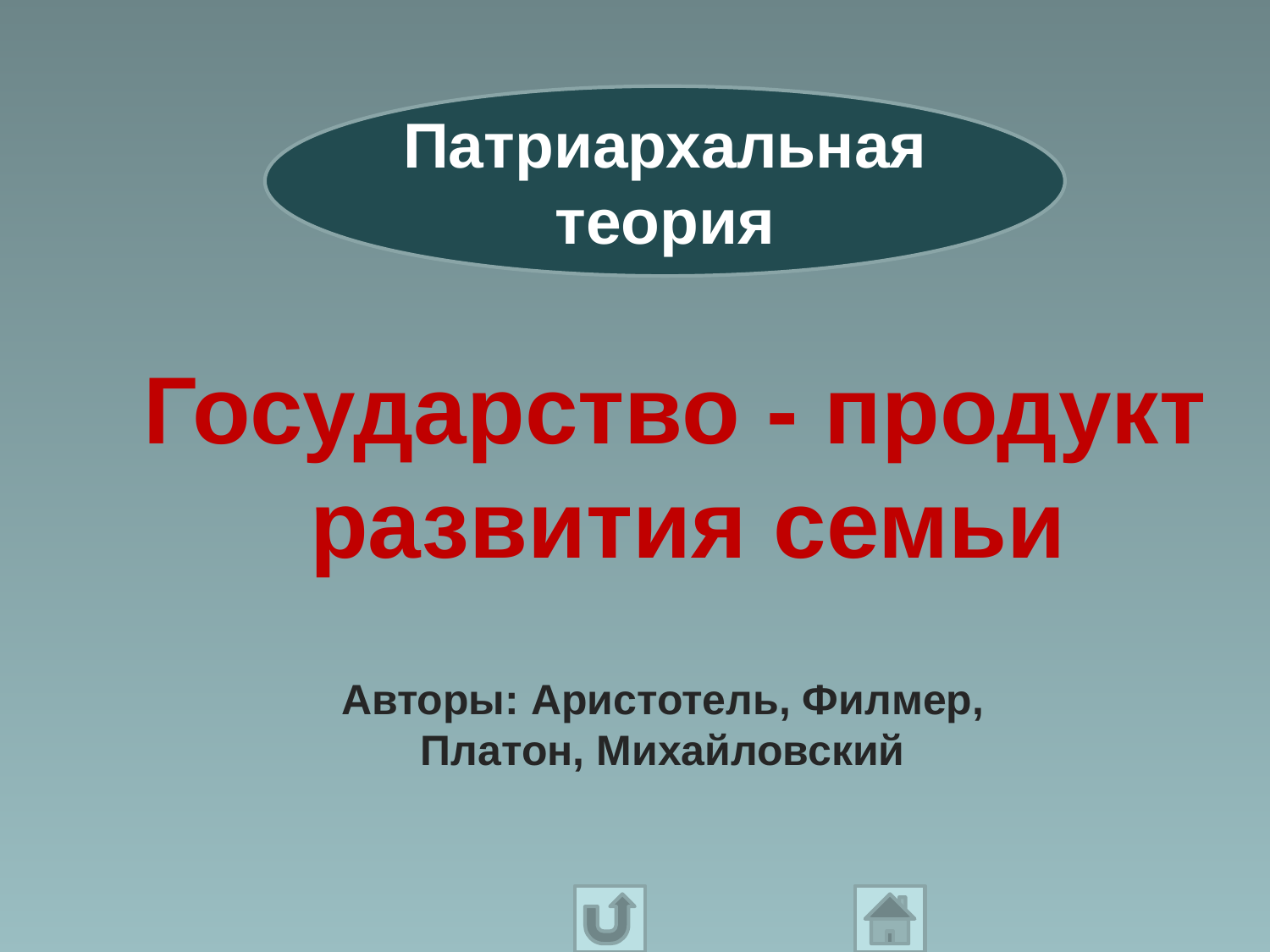

Патриархальная теория
Государство - продукт
развития семьи
Авторы: Аристотель, Филмер,
Платон, Михайловский